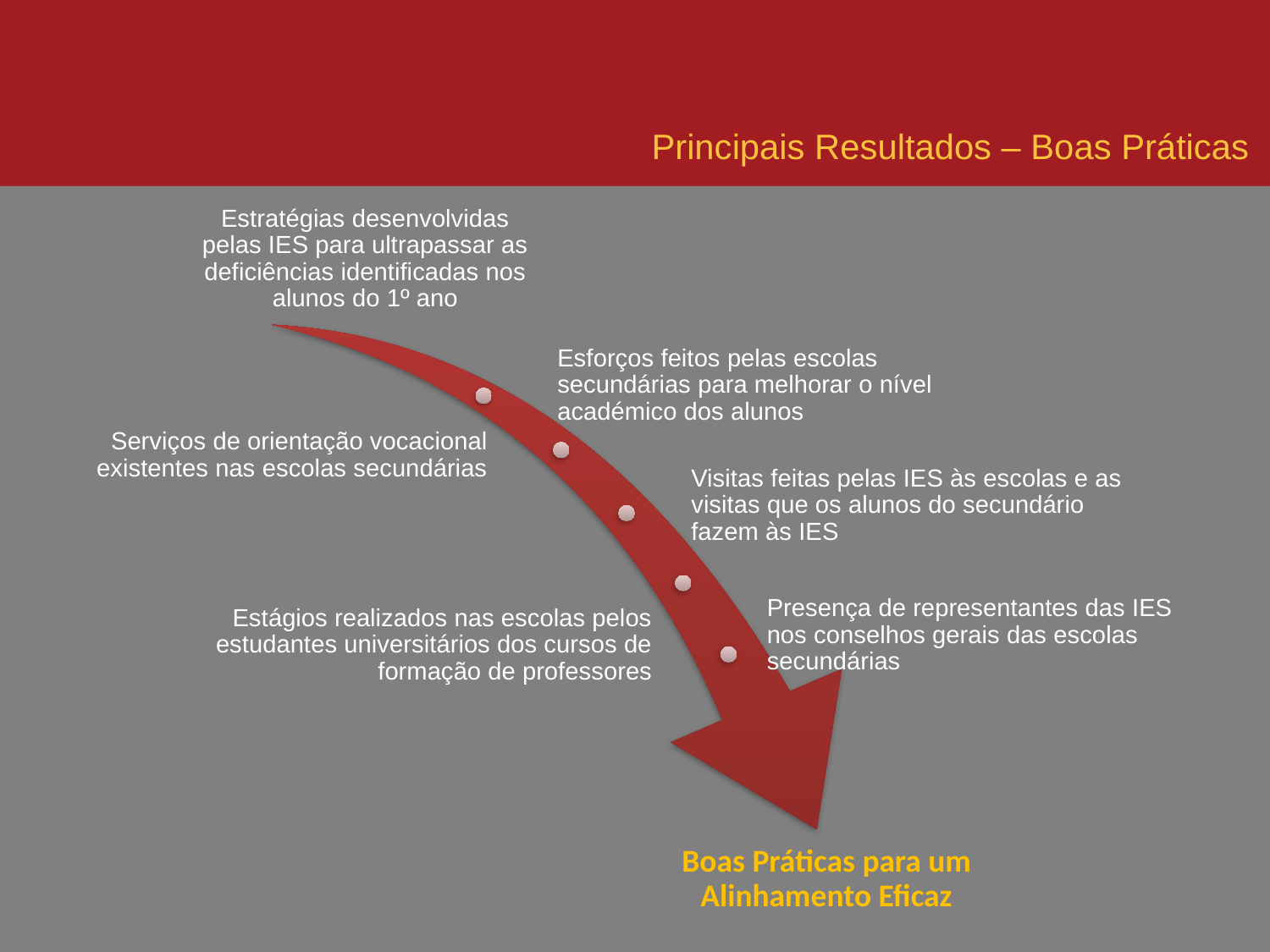

Principais Resultados – Boas Práticas
Estratégias desenvolvidas pelas IES para ultrapassar as deficiências identificadas nos alunos do 1º ano
Esforços feitos pelas escolas secundárias para melhorar o nível académico dos alunos
Serviços de orientação vocacional existentes nas escolas secundárias
Visitas feitas pelas IES às escolas e as visitas que os alunos do secundário fazem às IES
Presença de representantes das IES nos conselhos gerais das escolas secundárias
Estágios realizados nas escolas pelos estudantes universitários dos cursos de formação de professores
Boas Práticas para um Alinhamento Eficaz